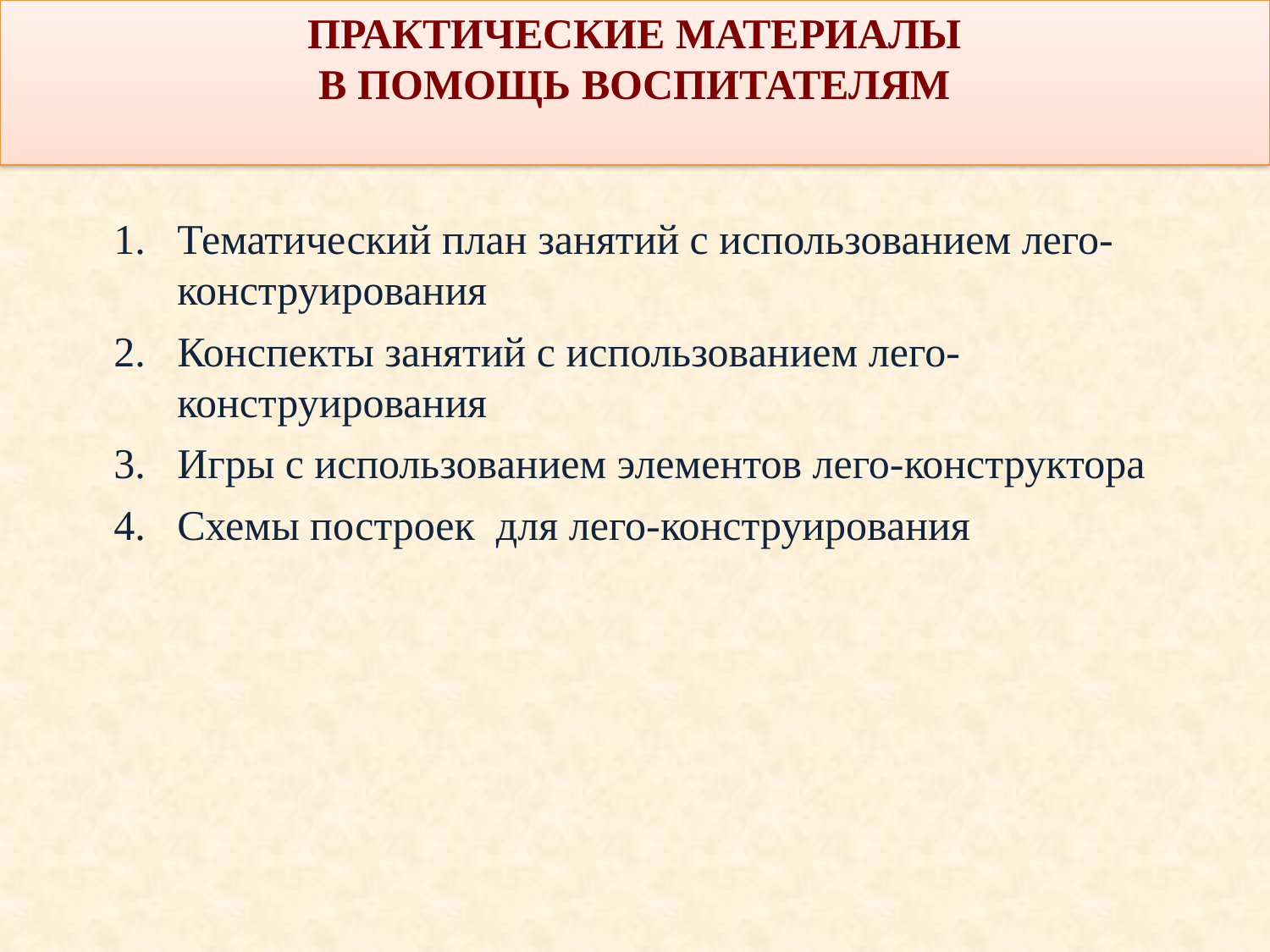

ПРАКТИЧЕСКИЕ МАТЕРИАЛЫ
 В ПОМОЩЬ ВОСПИТАТЕЛЯМ

Тематический план занятий с использованием лего-конструирования
Конспекты занятий с использованием лего-конструирования
Игры с использованием элементов лего-конструктора
Схемы построек  для лего-конструирования